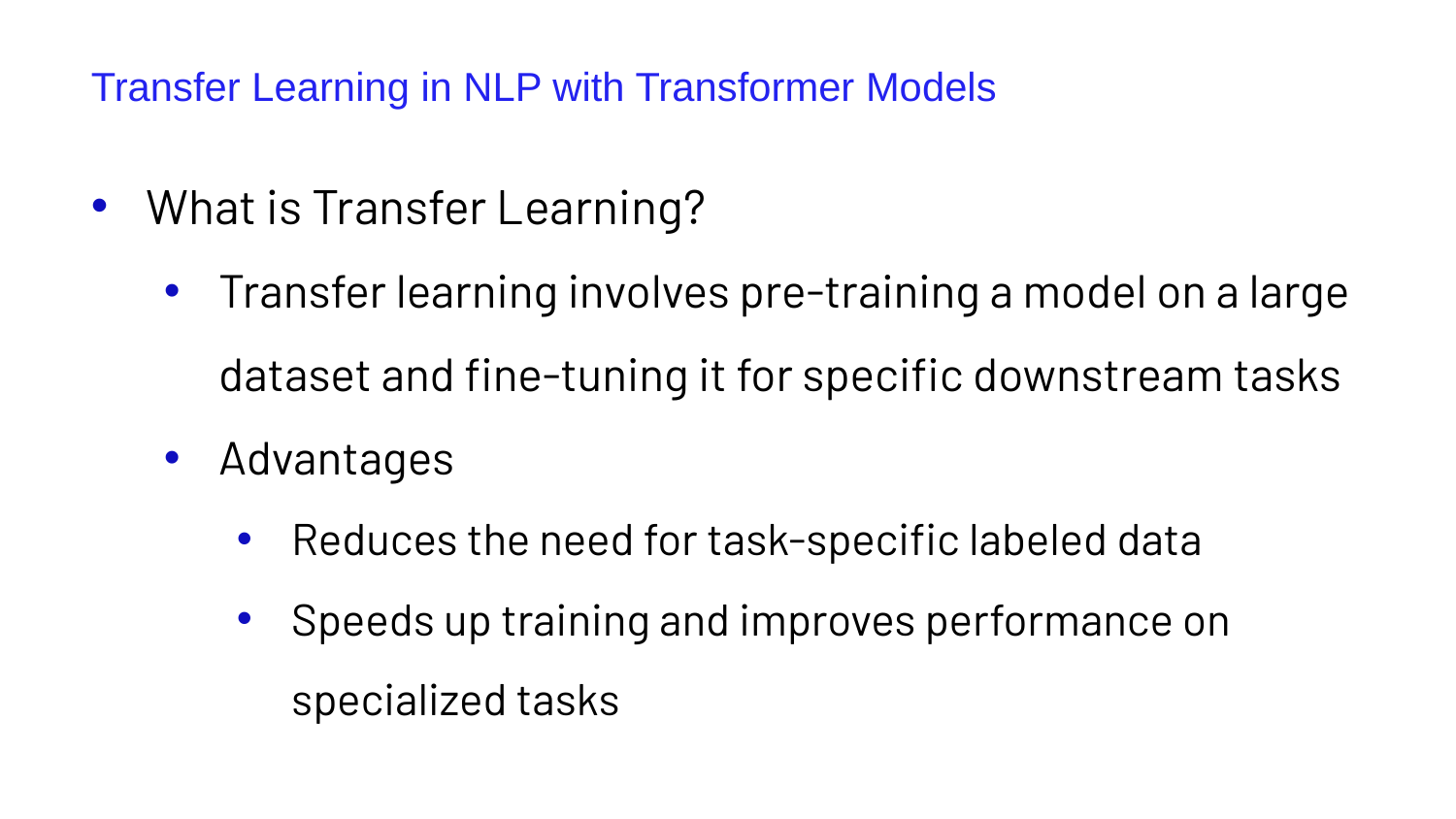

Transfer Learning in NLP with Transformer Models
What is Transfer Learning?
Transfer learning involves pre-training a model on a large dataset and fine-tuning it for specific downstream tasks
Advantages
Reduces the need for task-specific labeled data
Speeds up training and improves performance on specialized tasks